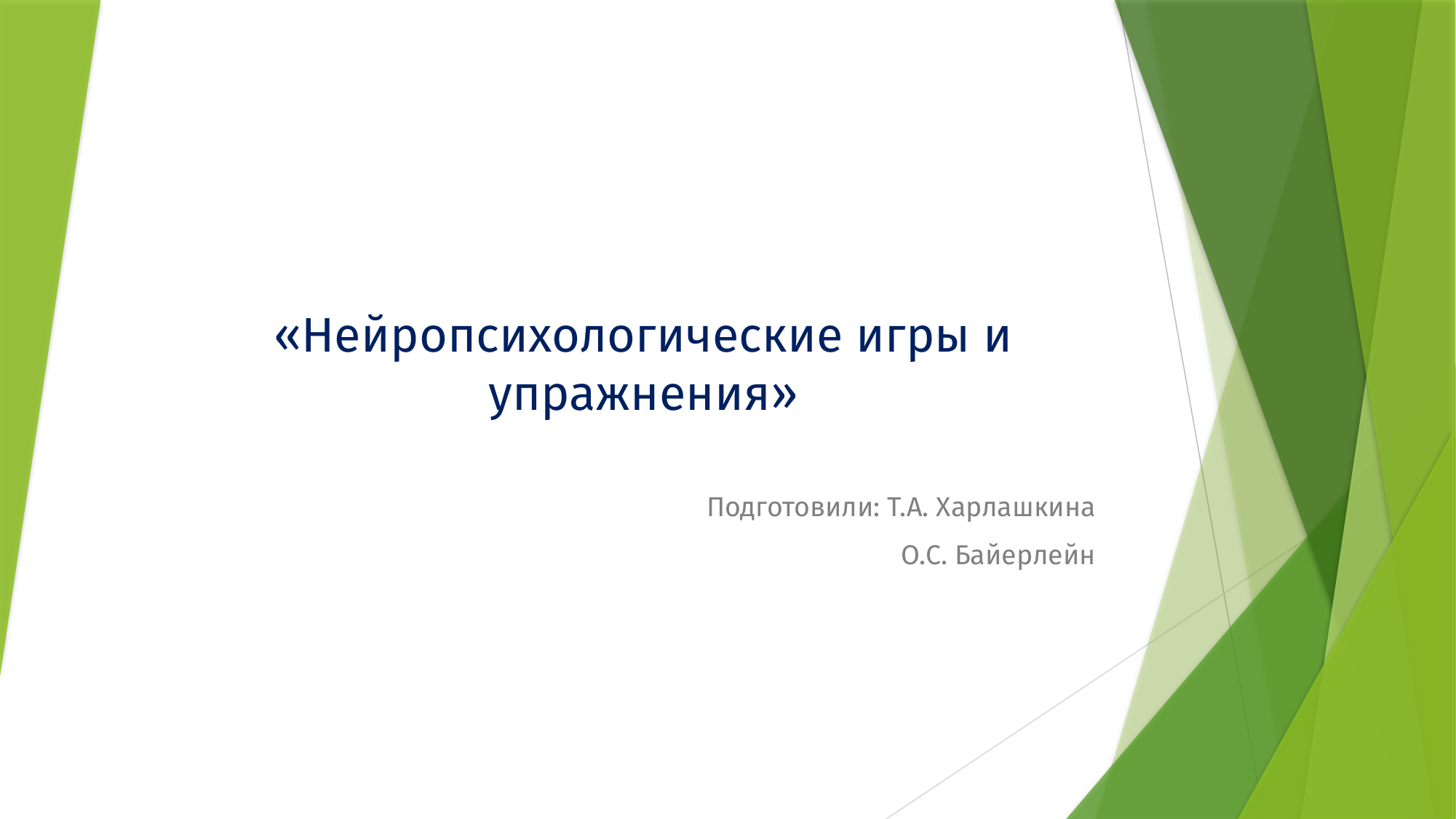

# «Нейропсихологические игры и упражнения»
Подготовили: Т.А. Харлашкина
О.С. Байерлейн